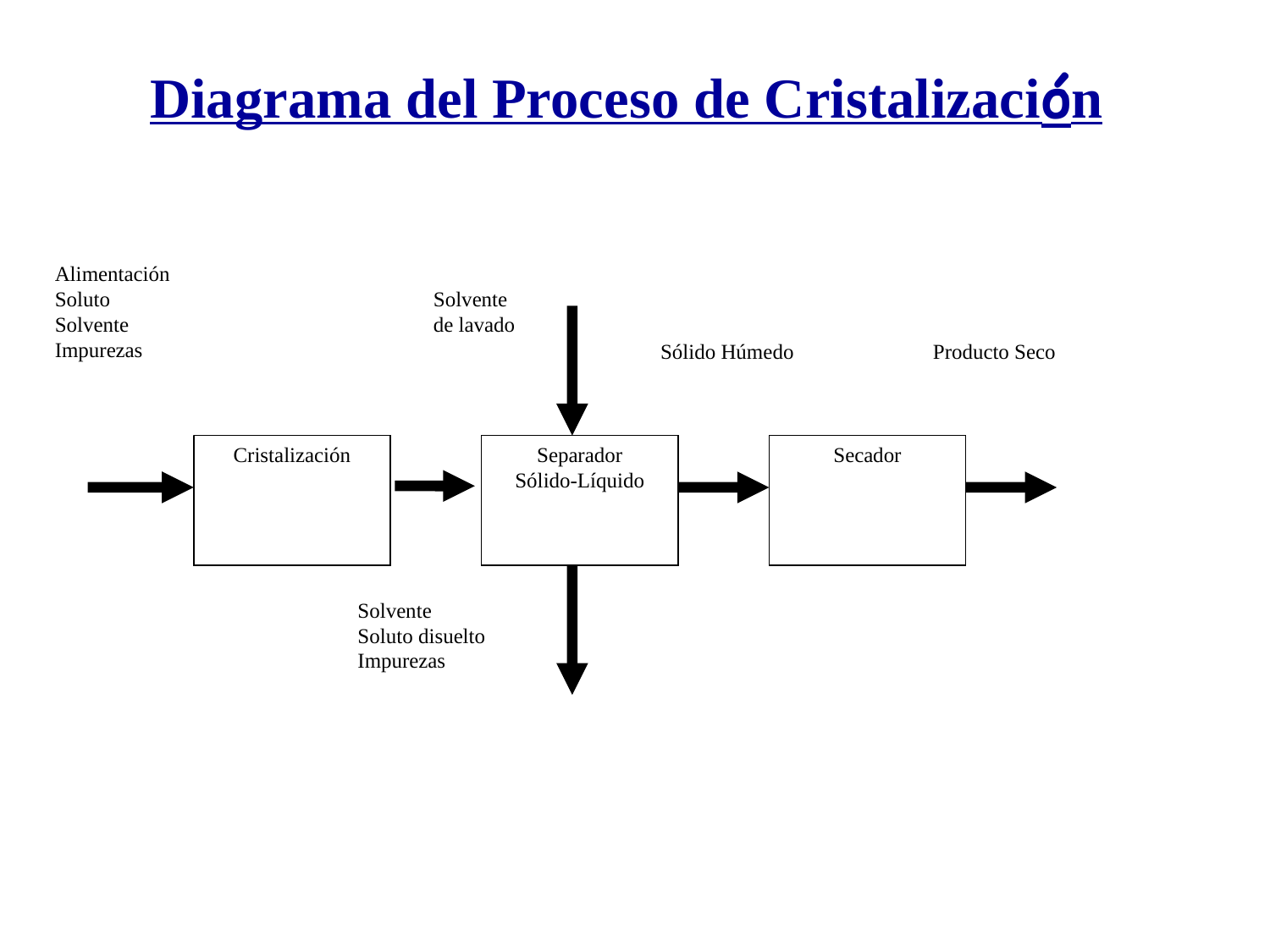

Diagrama del Proceso de Cristalización
Alimentación
Soluto
Solvente
Impurezas
Solvente de lavado

Sólido Húmedo
Producto Seco
Cristalización
Separador
Sólido-Líquido
Secador

Solvente
Soluto disuelto
Impurezas